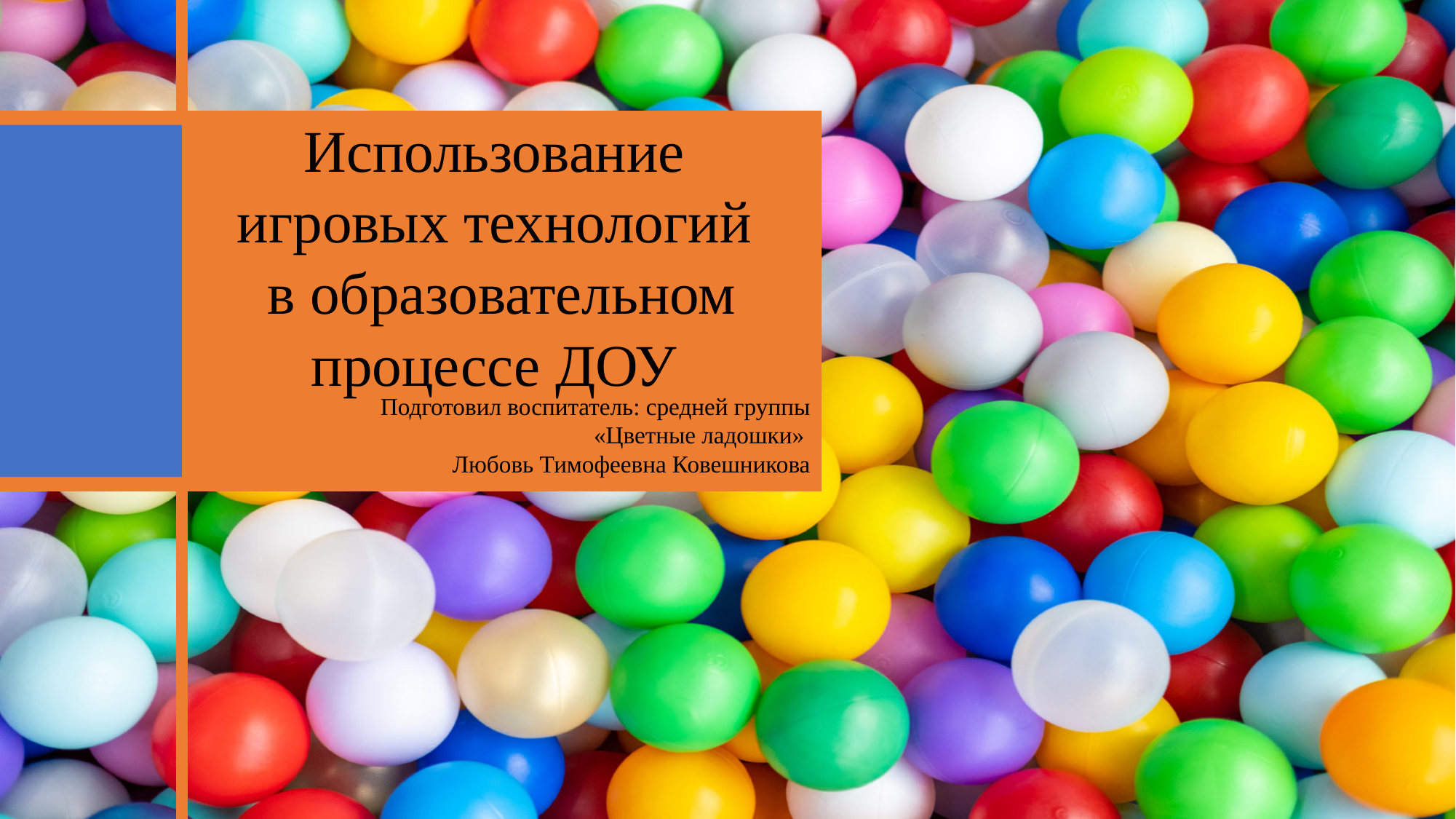

# Использование игровых технологий в образовательном процессе ДОУ
Детские игры
Подготовил воспитатель: средней группы
«Цветные ладошки»
Любовь Тимофеевна Ковешникова